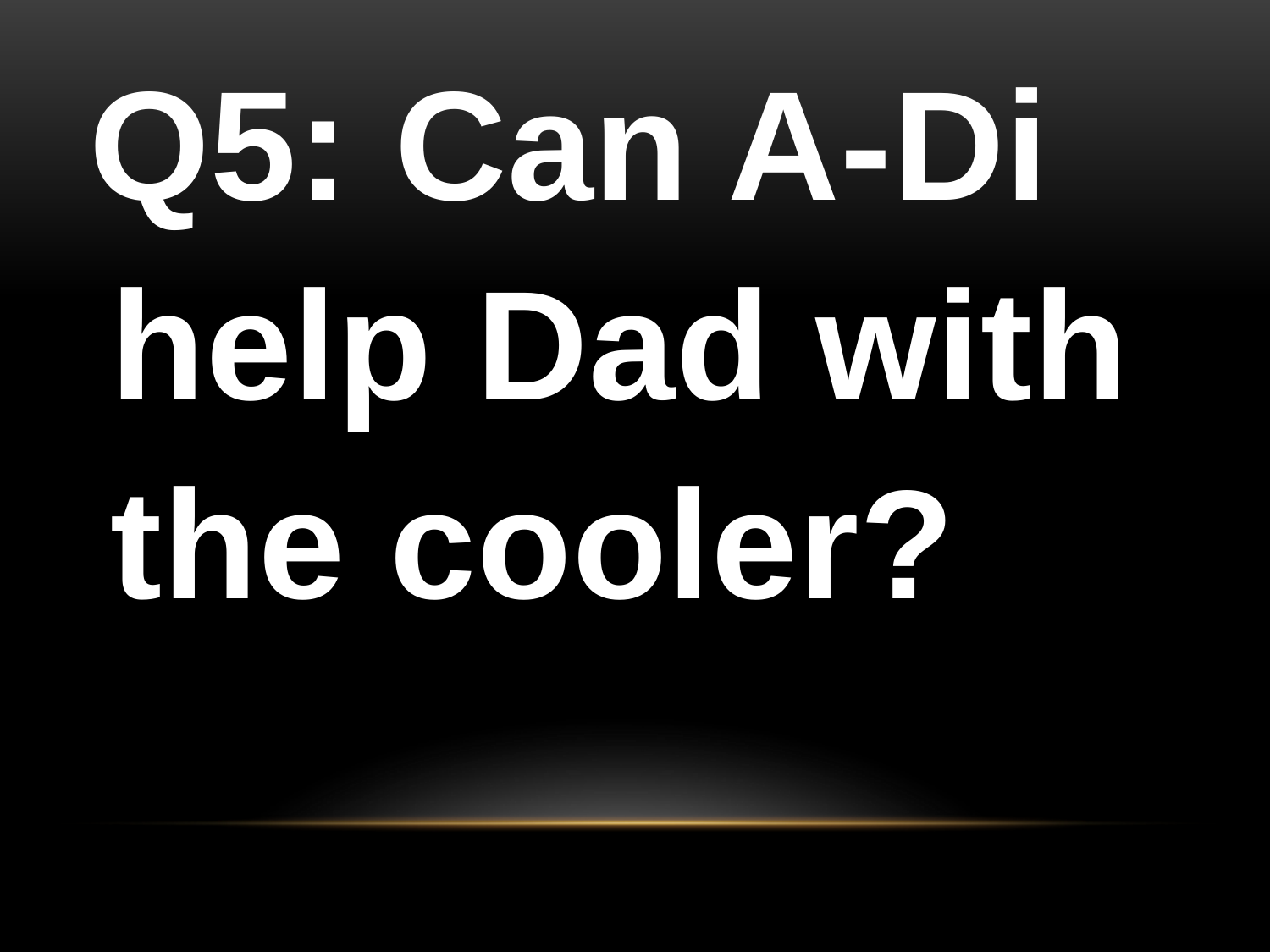

# Q5: Can A-Di help Dad with the cooler?